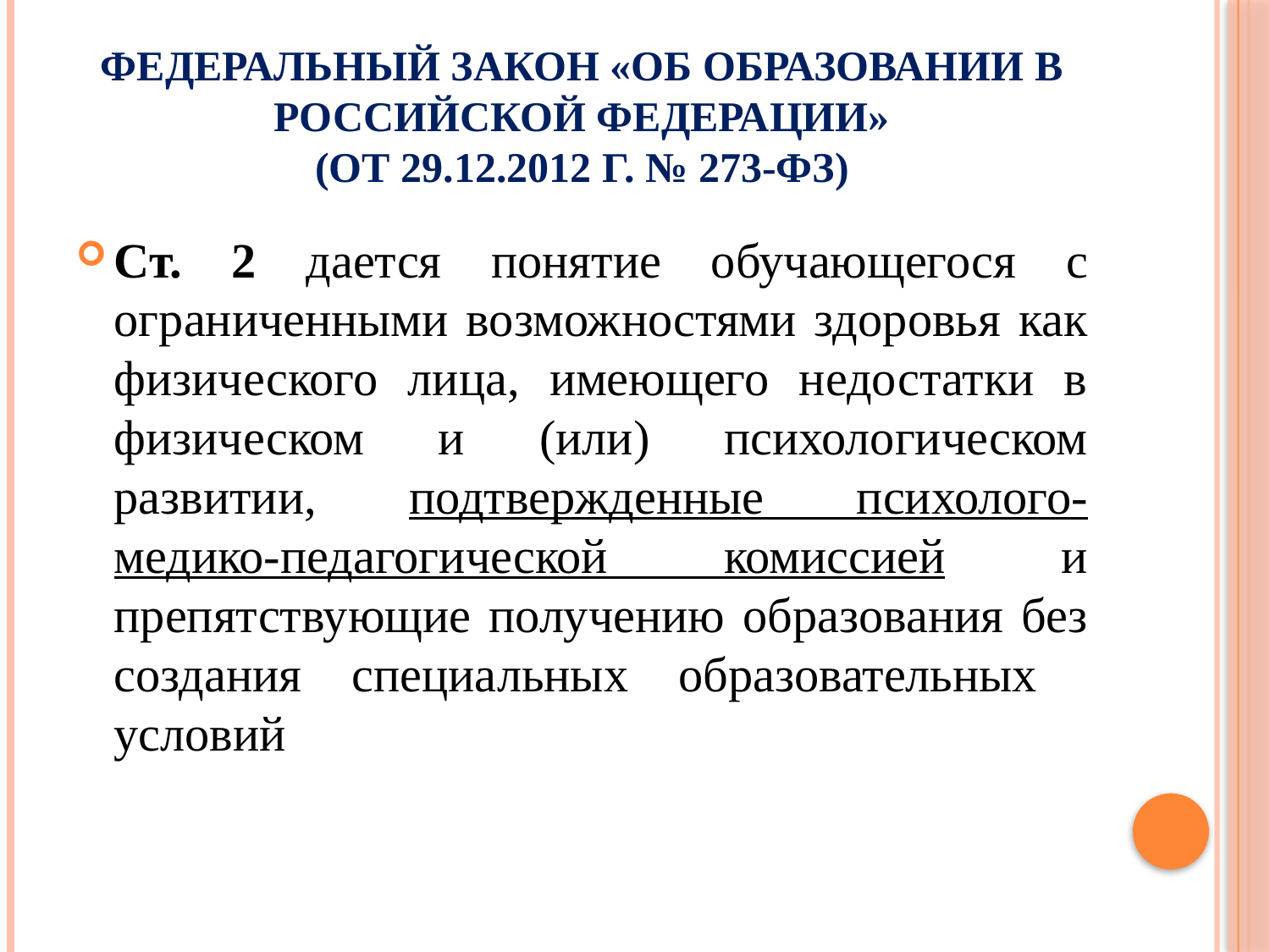

# Федеральный закон «Об образовании в Российской Федерации» (от 29.12.2012 г. № 273-ФЗ)
Ст. 2 дается понятие обучающегося с ограниченными возможностями здоровья как физического лица, имеющего недостатки в физическом и (или) психологическом развитии, подтвержденные психолого-медико-педагогической комиссией и препятствующие получению образования без создания специальных образовательных  условий